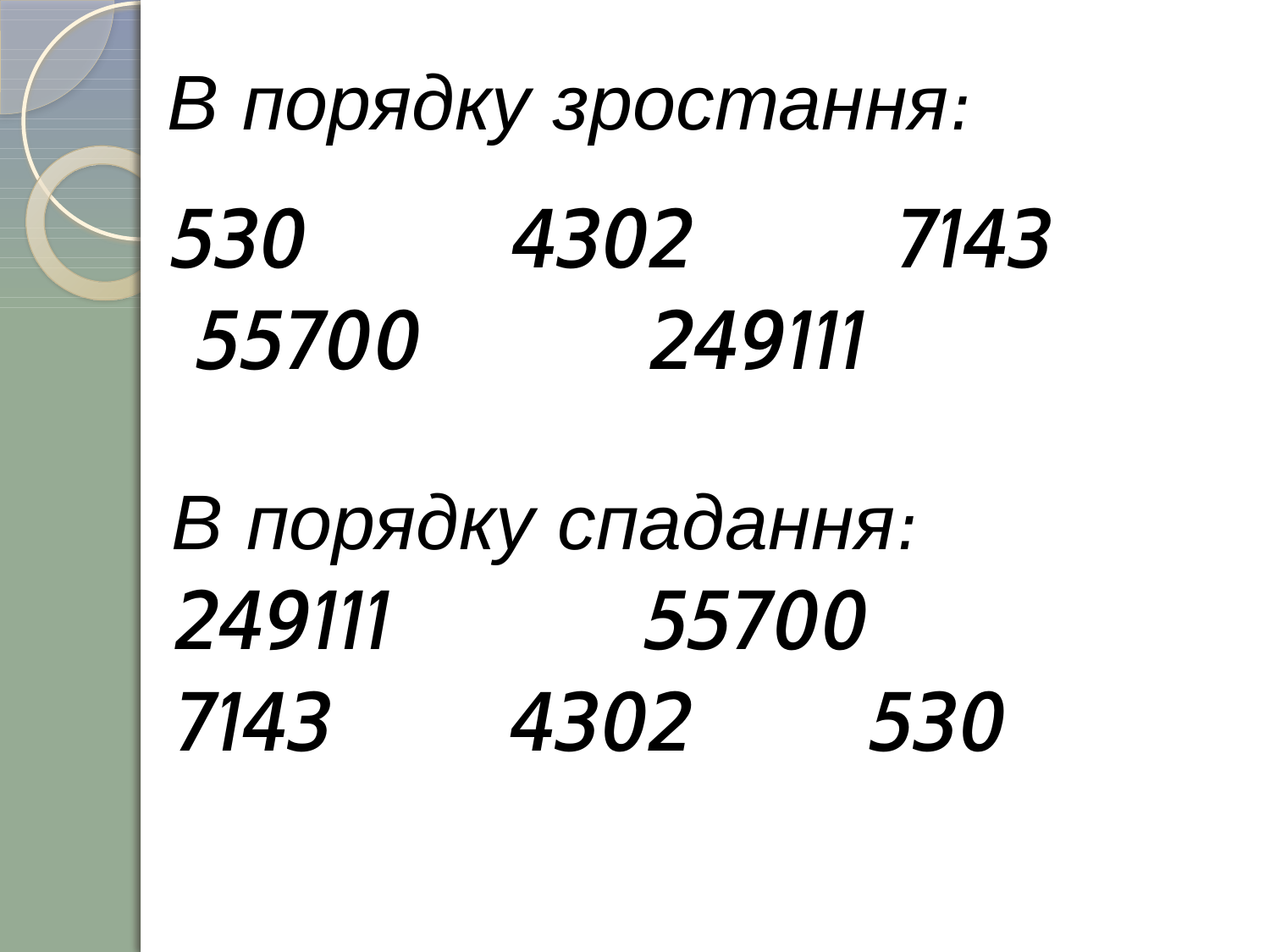

В порядку зростання:

530        4302        7143        55700         249111
В порядку спадання:
249111          55700            7143       4302       530